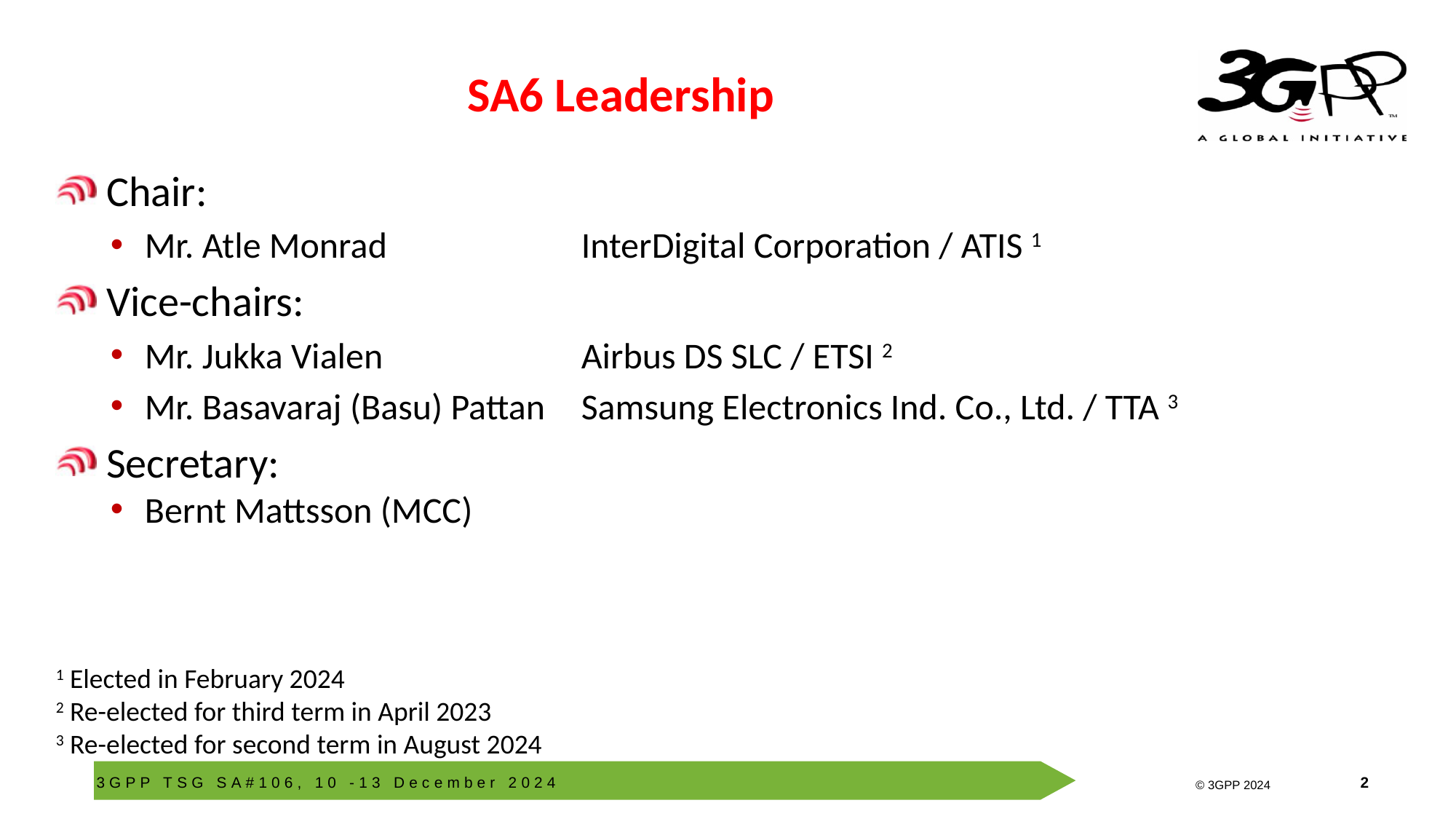

# SA6 Leadership
 Chair:
Mr. Atle Monrad		InterDigital Corporation / ATIS 1
 Vice-chairs:
Mr. Jukka Vialen		Airbus DS SLC / ETSI 2
Mr. Basavaraj (Basu) Pattan	Samsung Electronics Ind. Co., Ltd. / TTA 3
 Secretary:
Bernt Mattsson (MCC)

1 Elected in February 2024
2 Re-elected for third term in April 2023
3 Re-elected for second term in August 2024